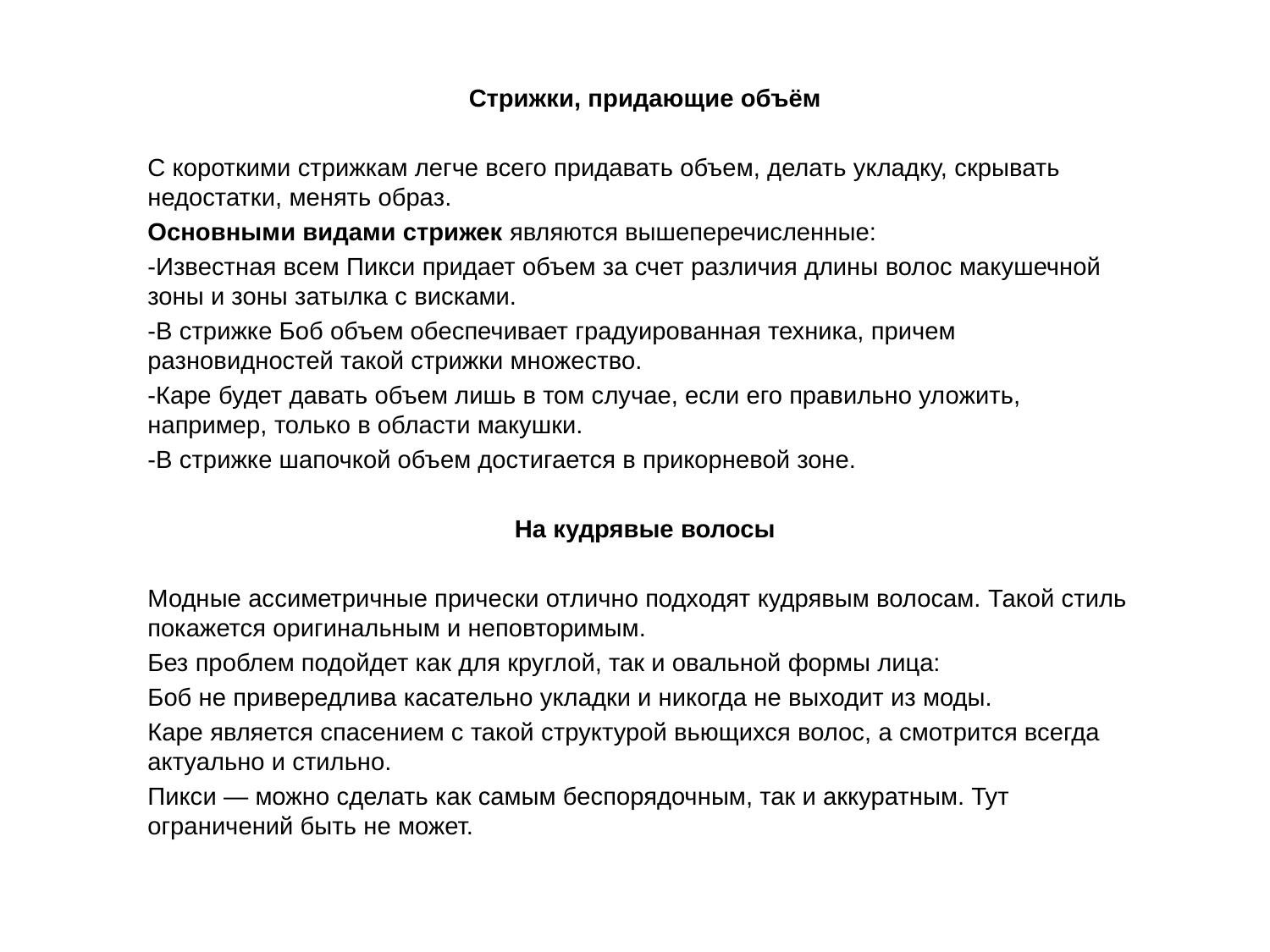

Стрижки, придающие объём

С короткими стрижкам легче всего придавать объем, делать укладку, скрывать недостатки, менять образ.
Основными видами стрижек являются вышеперечисленные:
-Известная всем Пикси придает объем за счет различия длины волос макушечной зоны и зоны затылка с висками.
-В стрижке Боб объем обеспечивает градуированная техника, причем разновидностей такой стрижки множество.
-Каре будет давать объем лишь в том случае, если его правильно уложить, например, только в области макушки.
-В стрижке шапочкой объем достигается в прикорневой зоне.

На кудрявые волосы

Модные ассиметричные прически отлично подходят кудрявым волосам. Такой стиль покажется оригинальным и неповторимым.
Без проблем подойдет как для круглой, так и овальной формы лица:
Боб не привередлива касательно укладки и никогда не выходит из моды.
Каре является спасением с такой структурой вьющихся волос, а смотрится всегда актуально и стильно.
Пикси — можно сделать как самым беспорядочным, так и аккуратным. Тут ограничений быть не может.